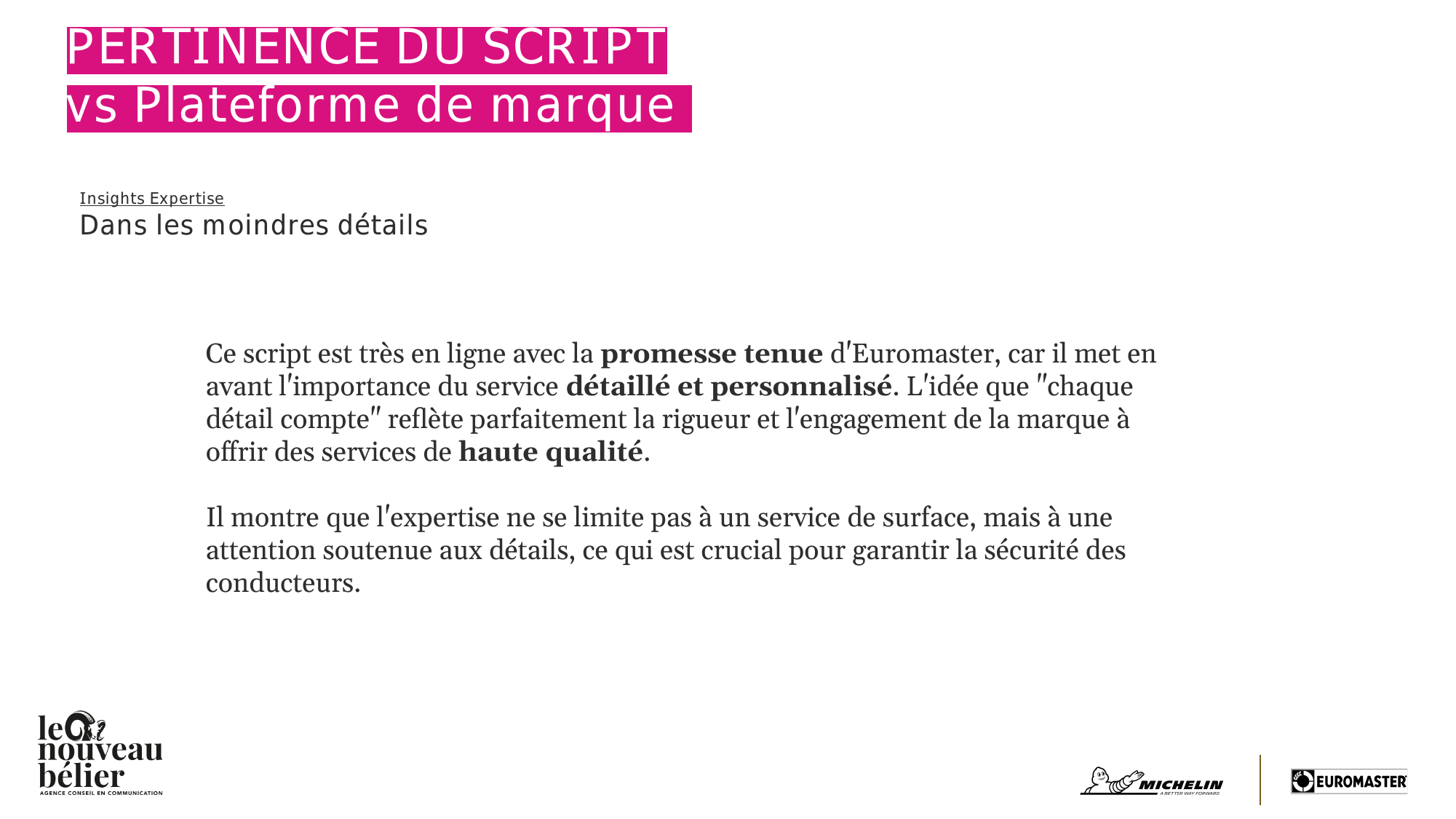

PERTINENCE DU SCRIPT vs Plateforme de marque
Insights Expertise
Dans les moindres détails
Ce script est très en ligne avec la promesse tenue d'Euromaster, car il met en avant l'importance du service détaillé et personnalisé. L'idée que "chaque détail compte" reflète parfaitement la rigueur et l'engagement de la marque à offrir des services de haute qualité.
Il montre que l'expertise ne se limite pas à un service de surface, mais à une attention soutenue aux détails, ce qui est crucial pour garantir la sécurité des conducteurs.